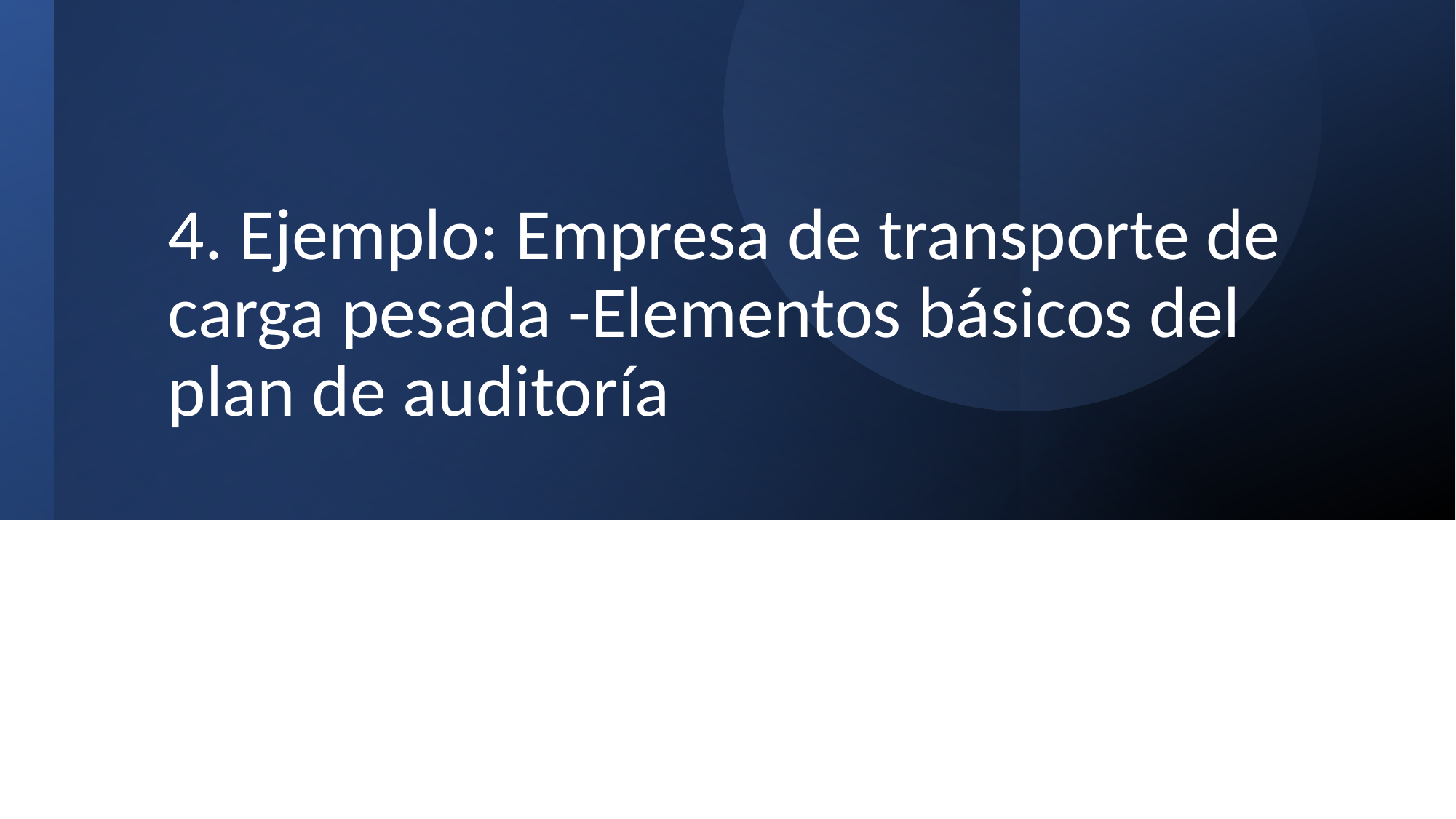

# 4. Ejemplo: Empresa de transporte de carga pesada -Elementos básicos del plan de auditoría